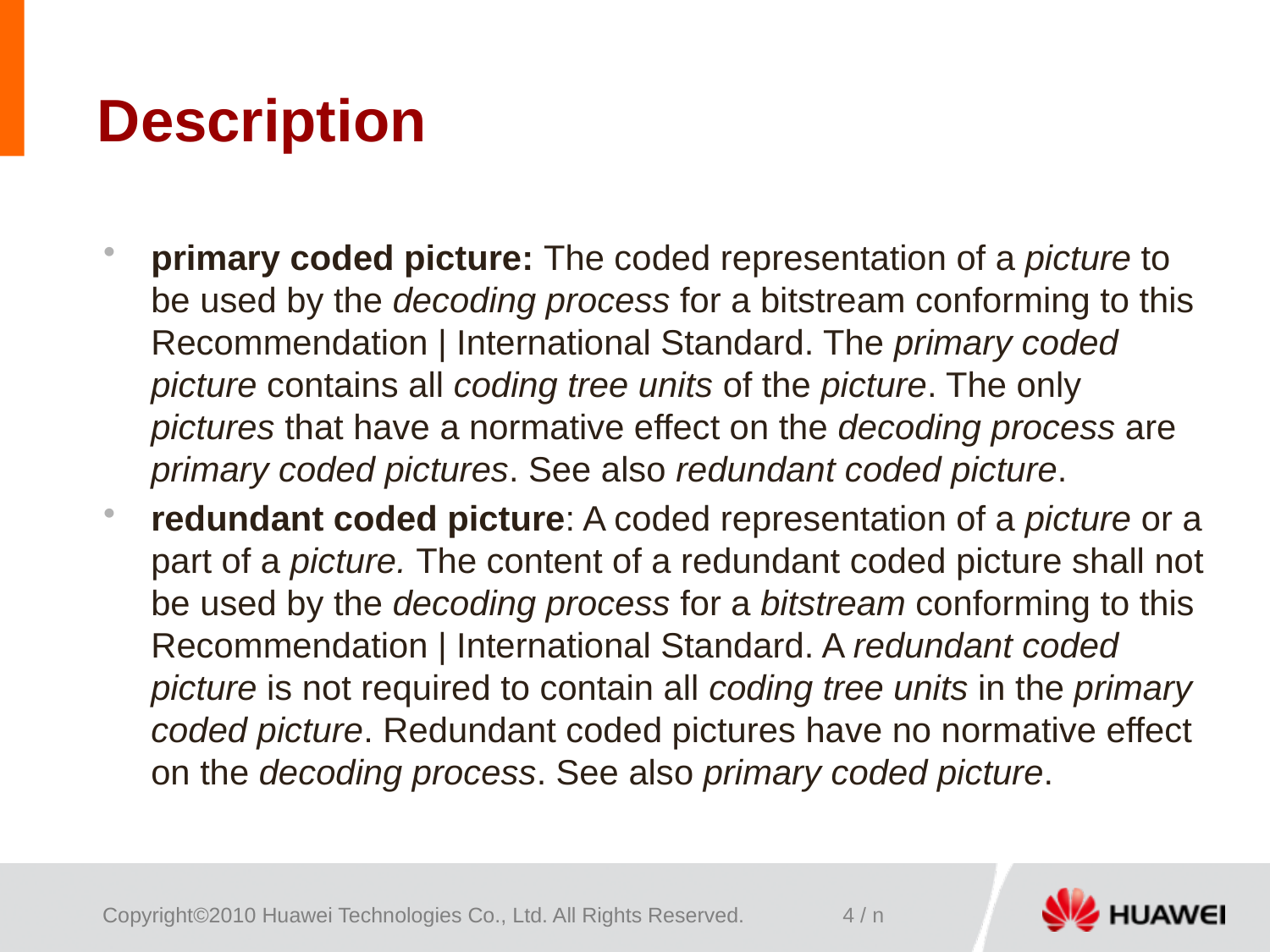

# Description
primary coded picture: The coded representation of a picture to be used by the decoding process for a bitstream conforming to this Recommendation | International Standard. The primary coded picture contains all coding tree units of the picture. The only pictures that have a normative effect on the decoding process are primary coded pictures. See also redundant coded picture.
redundant coded picture: A coded representation of a picture or a part of a picture. The content of a redundant coded picture shall not be used by the decoding process for a bitstream conforming to this Recommendation | International Standard. A redundant coded picture is not required to contain all coding tree units in the primary coded picture. Redundant coded pictures have no normative effect on the decoding process. See also primary coded picture.